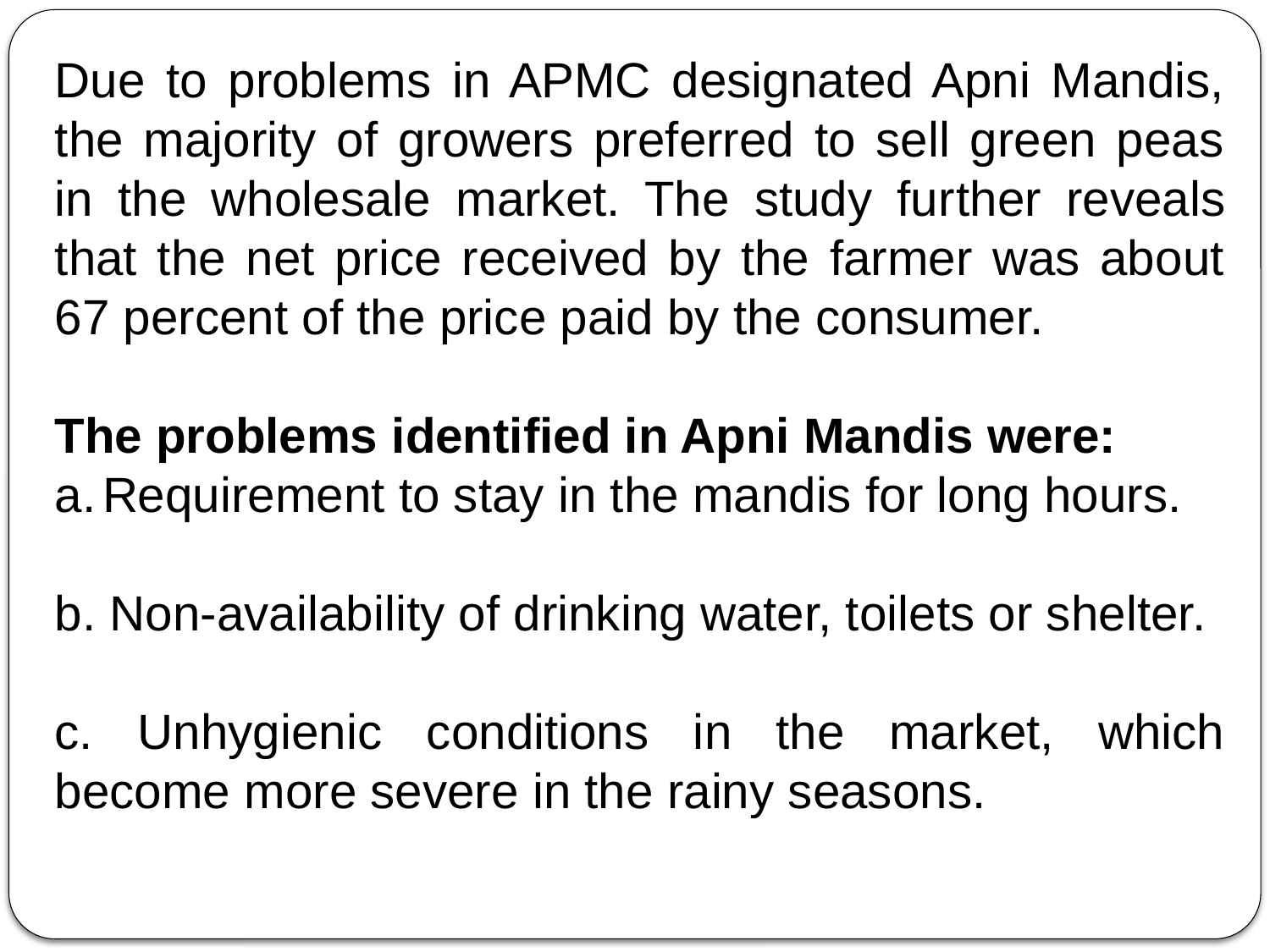

Due to problems in APMC designated Apni Mandis, the majority of growers preferred to sell green peas in the wholesale market. The study fur­ther reveals that the net price received by the farmer was about 67 percent of the price paid by the consumer.

The problems identified in Apni Mandis were:
Requirement to stay in the mandis for long hours.

b. Non-availability of drinking water, toilets or shelter.

c. Unhygienic conditions in the market, which become more severe in the rainy seasons.